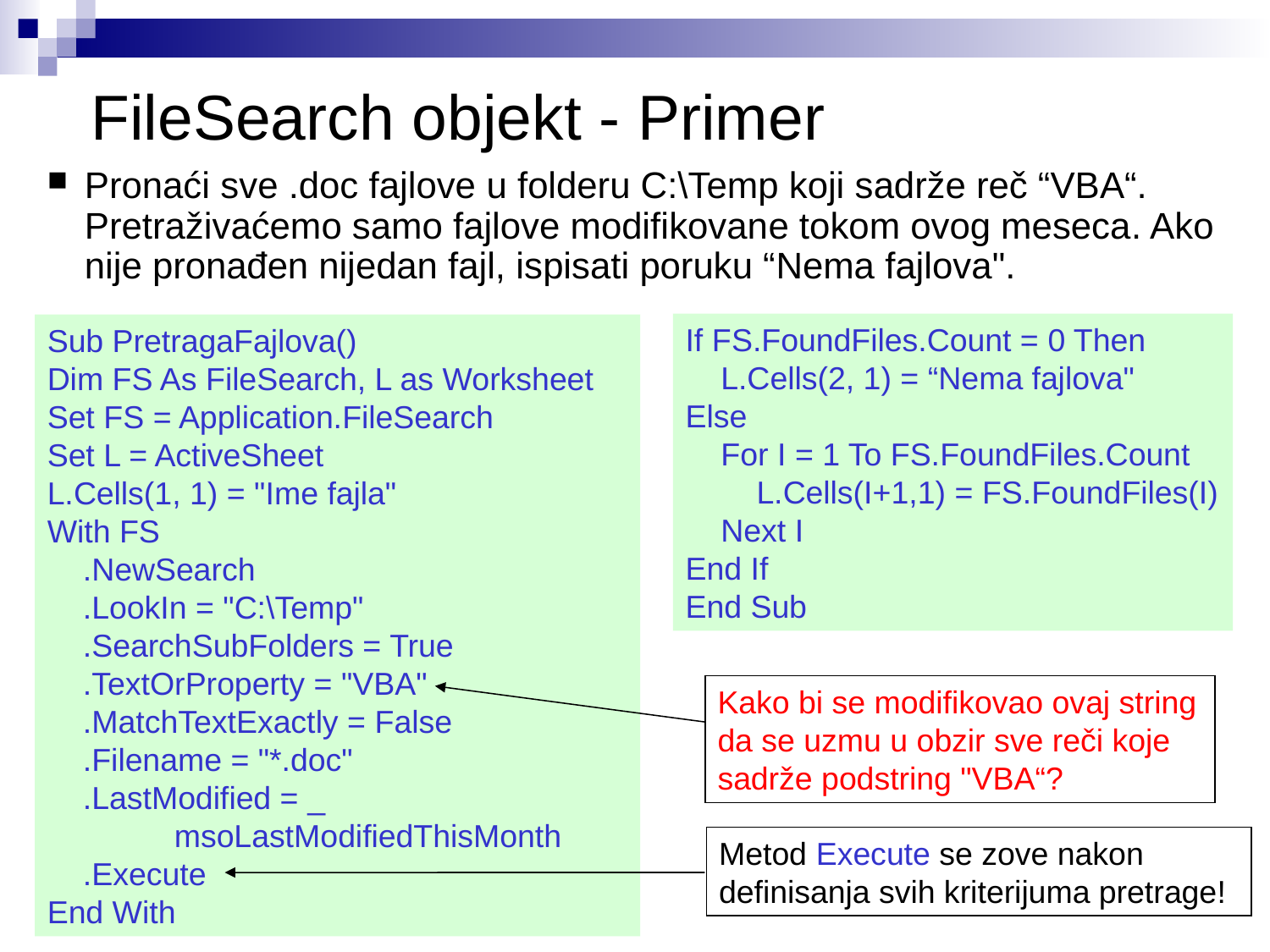

# FileSearch objekt - Primer
Pronaći sve .doc fajlove u folderu C:\Temp koji sadrže reč “VBA“. Pretraživaćemo samo fajlove modifikovane tokom ovog meseca. Ako nije pronađen nijedan fajl, ispisati poruku “Nema fajlova".
If FS.FoundFiles.Count = 0 Then
    L.Cells(2, 1) = “Nema fajlova"
Else
    For I = 1 To FS.FoundFiles.Count
        L.Cells(I+1,1) = FS.FoundFiles(I)
    Next I
End If
End Sub
Sub PretragaFajlova()
Dim FS As FileSearch, L as Worksheet
Set FS = Application.FileSearch
Set L = ActiveSheet
L.Cells(1, 1) = "Ime fajla"
With FS
    .NewSearch
    .LookIn = "C:\Temp"
    .SearchSubFolders = True
    .TextOrProperty = "VBA"
    .MatchTextExactly = False
    .Filename = "*.doc"
    .LastModified = _
	msoLastModifiedThisMonth
    .Execute
End With
Kako bi se modifikovao ovaj string da se uzmu u obzir sve reči koje sadrže podstring "VBA“?

Metod Execute se zove nakon definisanja svih kriterijuma pretrage!